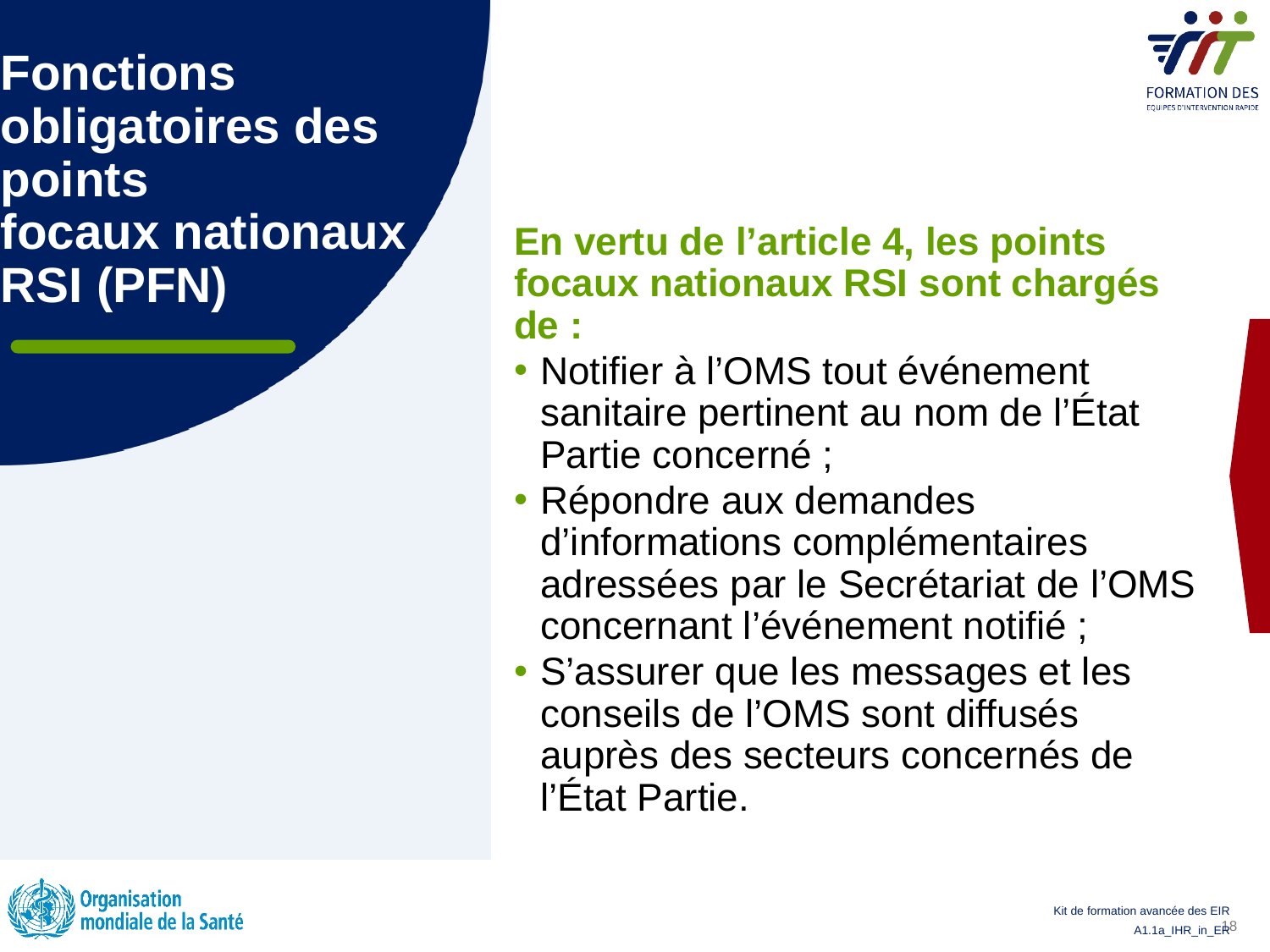

# Fonctions obligatoires des points focaux nationaux RSI (PFN)

En vertu de l’article 4, les points focaux nationaux RSI sont chargés de :
Notifier à l’OMS tout événement sanitaire pertinent au nom de l’État Partie concerné ;
Répondre aux demandes d’informations complémentaires adressées par le Secrétariat de l’OMS concernant l’événement notifié ;
S’assurer que les messages et les conseils de l’OMS sont diffusés auprès des secteurs concernés de l’État Partie.